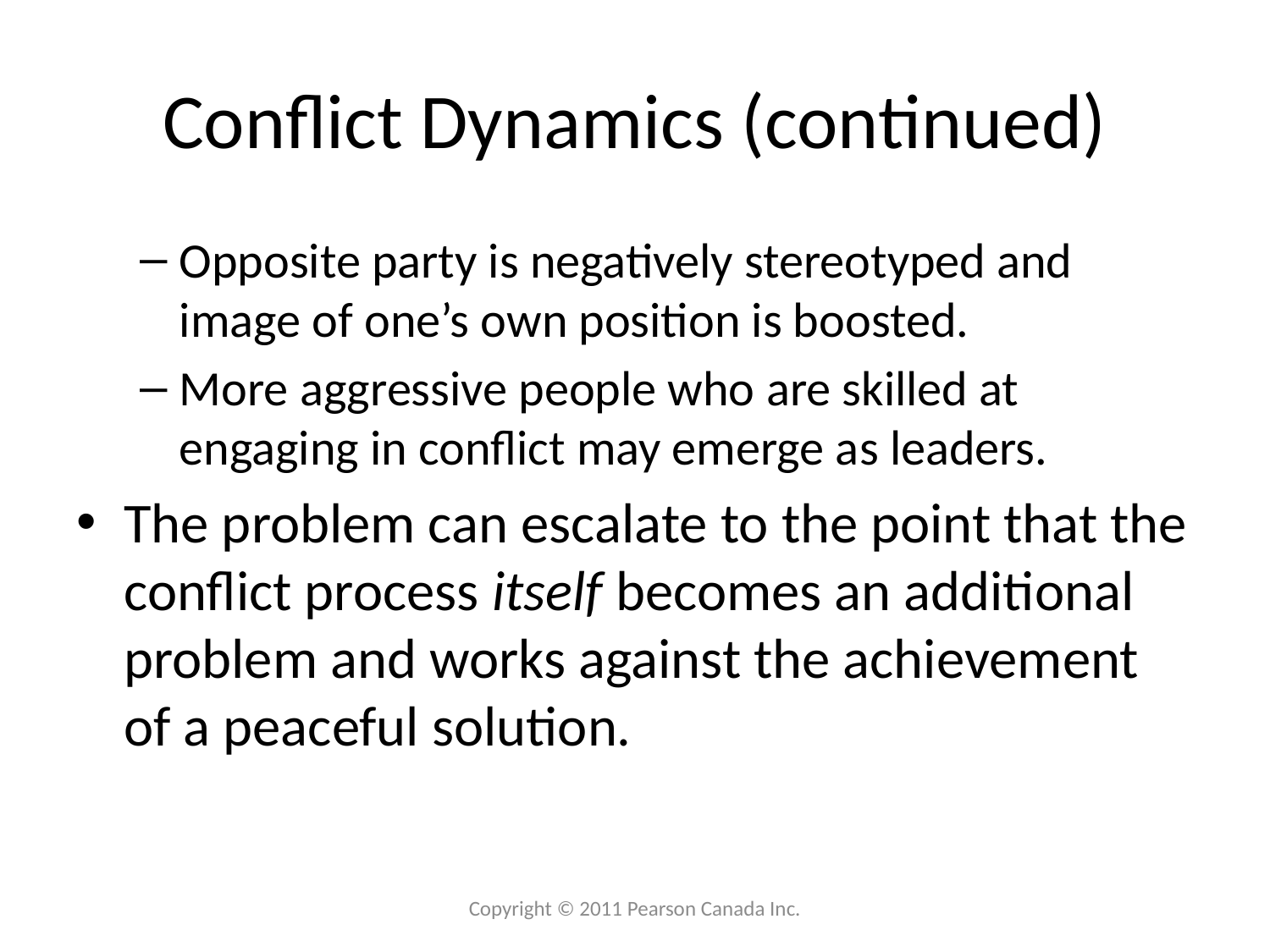

# Conflict Dynamics (continued)
Opposite party is negatively stereotyped and image of one’s own position is boosted.
More aggressive people who are skilled at engaging in conflict may emerge as leaders.
The problem can escalate to the point that the conflict process itself becomes an additional problem and works against the achievement of a peaceful solution.

Copyright © 2011 Pearson Canada Inc.